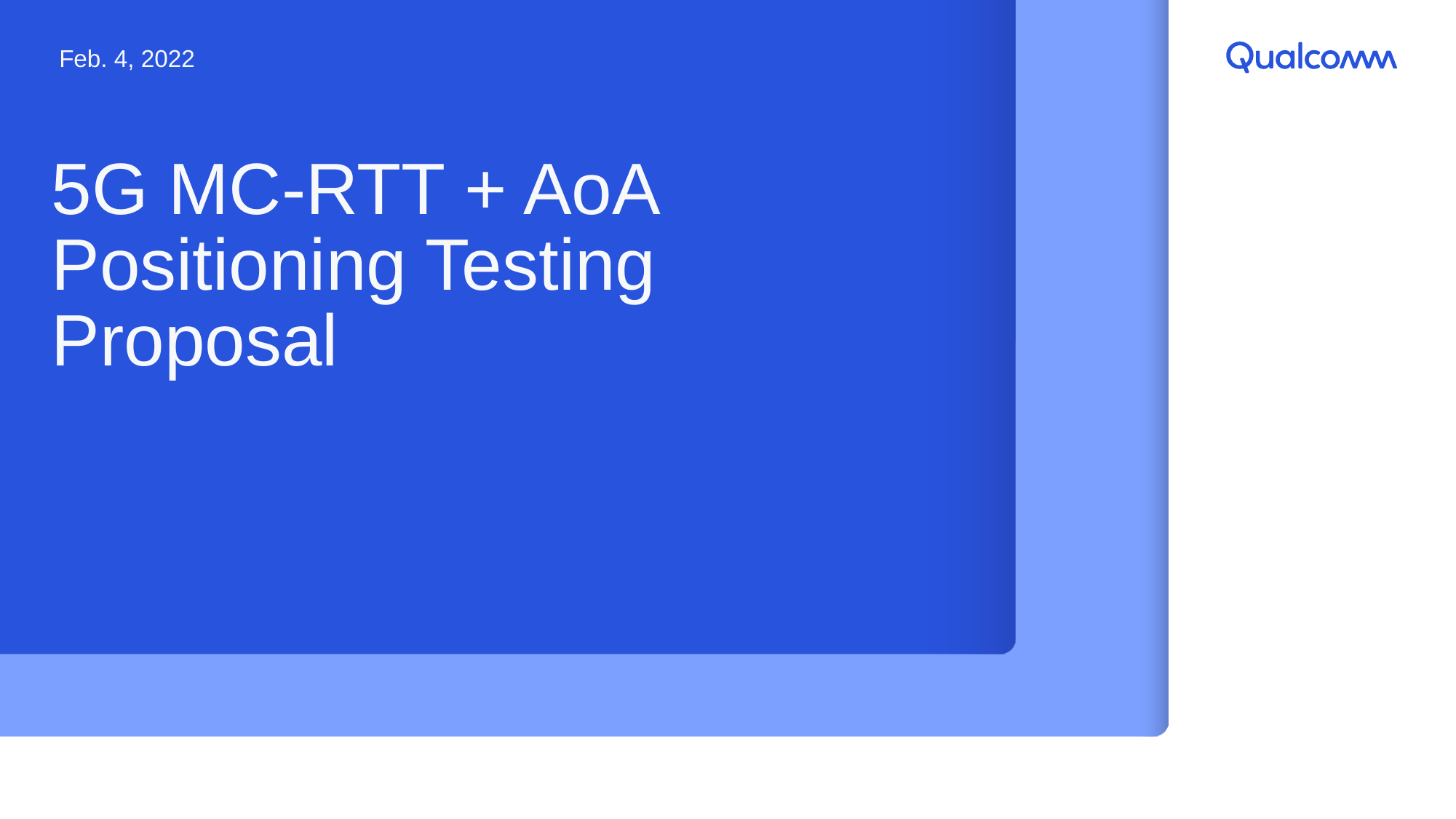

Feb. 4, 2022
# 5G MC-RTT + AoA Positioning Testing Proposal